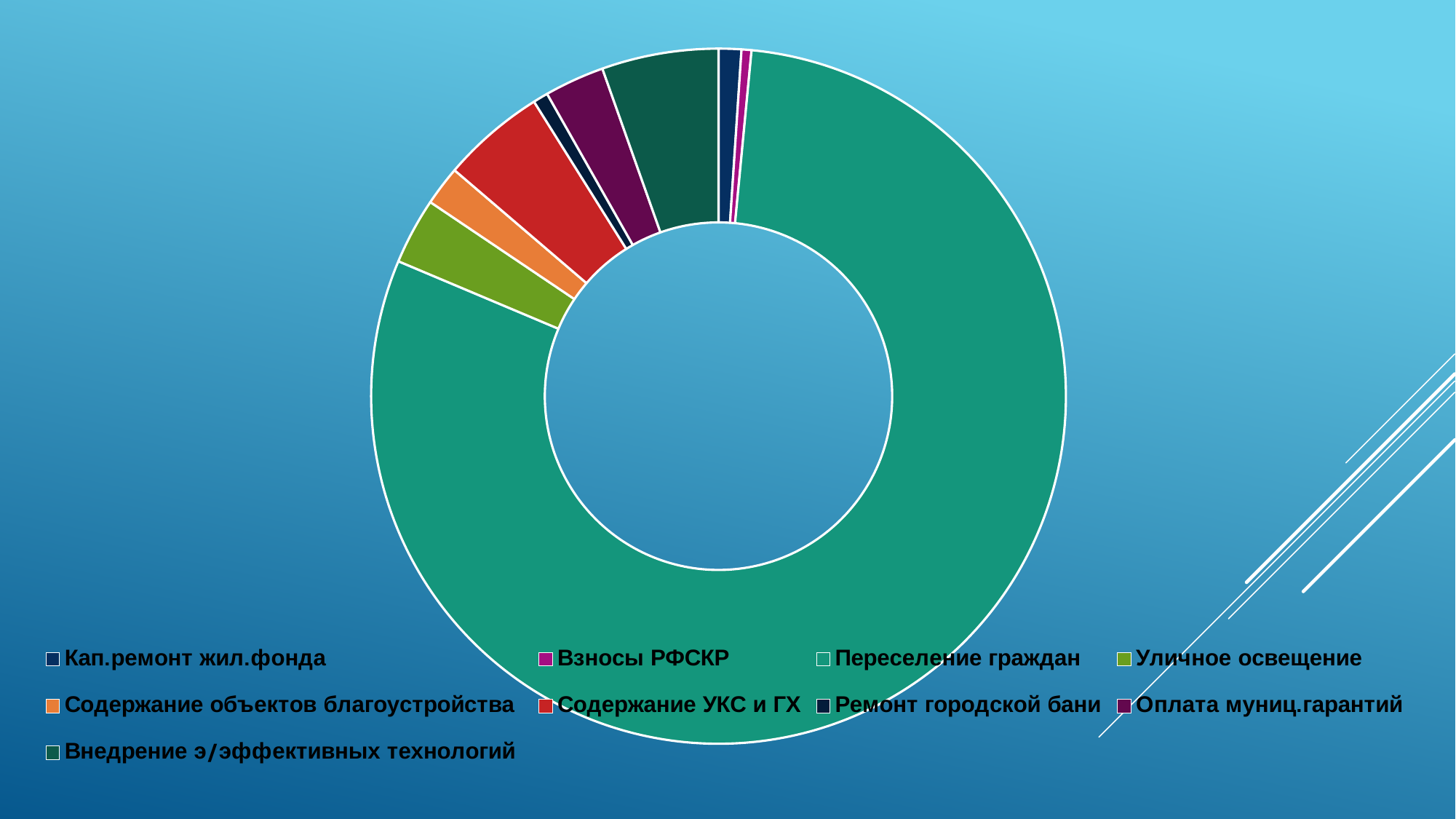

### Chart

| Category | 2015 год |
|---|---|
| Кап.ремонт жил.фонда | 1971.1 |
| Взносы РФСКР | 862.9 |
| Переселение граждан | 149008.4 |
| Уличное освещение | 5757.6 |
| Содержание объектов благоустройства | 3423.6 |
| Содержание УКС и ГХ | 9009.0 |
| Ремонт городской бани | 1302.0 |
| Оплата муниц.гарантий | 5200.0 |
| Внедрение э/эффективных технологий  | 10130.0 |